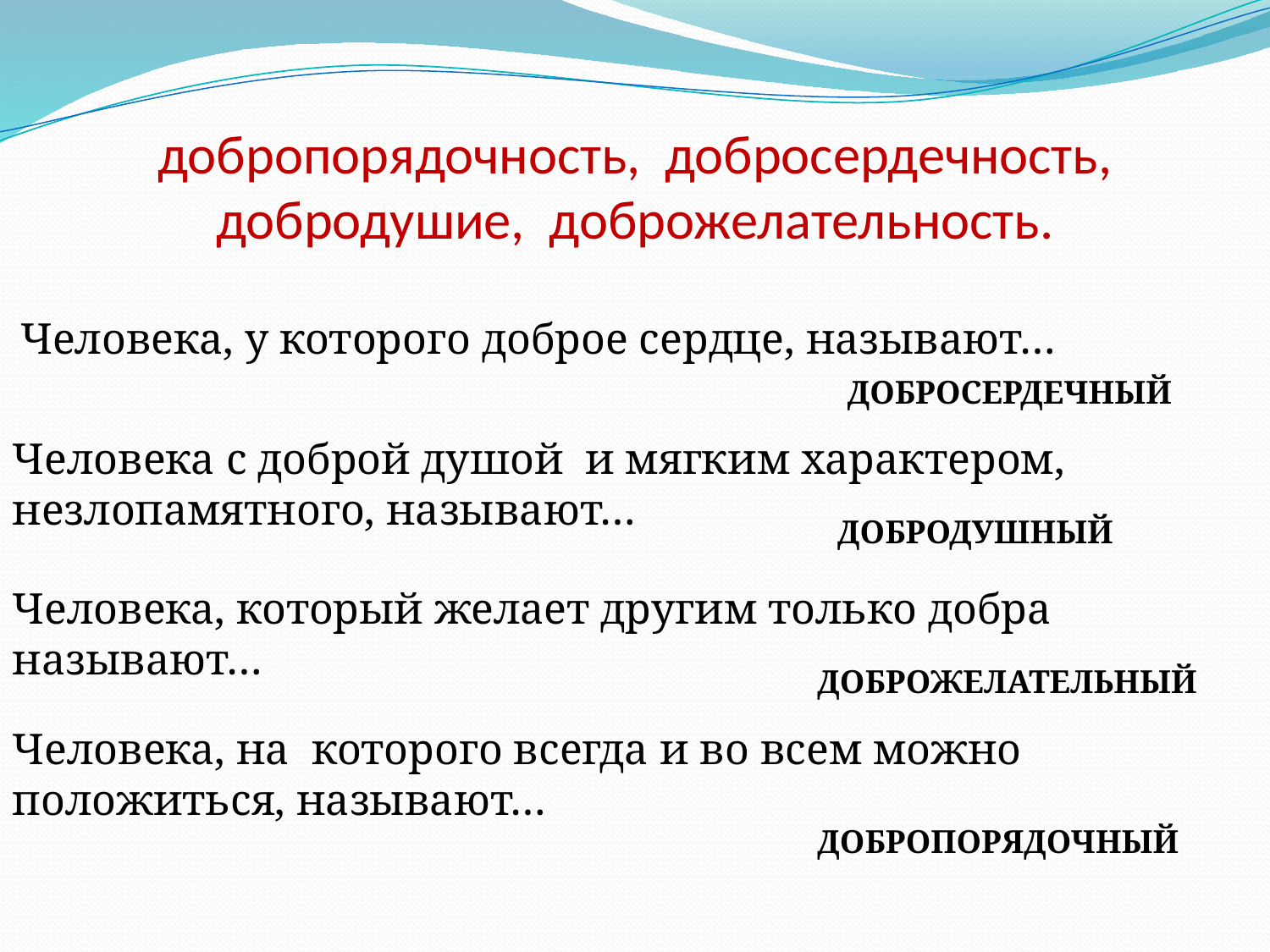

# добропорядочность,  добросердечность, добродушие,  доброжелательность.
 Человека, у которого доброе сердце, называют…

ДОБРОСЕРДЕЧНЫЙ
Человека с доброй душой  и мягким характером, незлопамятного, называют…
ДОБРОДУШНЫЙ
Человека, который желает другим только добра называют…
ДОБРОЖЕЛАТЕЛЬНЫЙ
Человека, на  которого всегда и во всем можно положиться, называют…
ДОБРОПОРЯДОЧНЫЙ